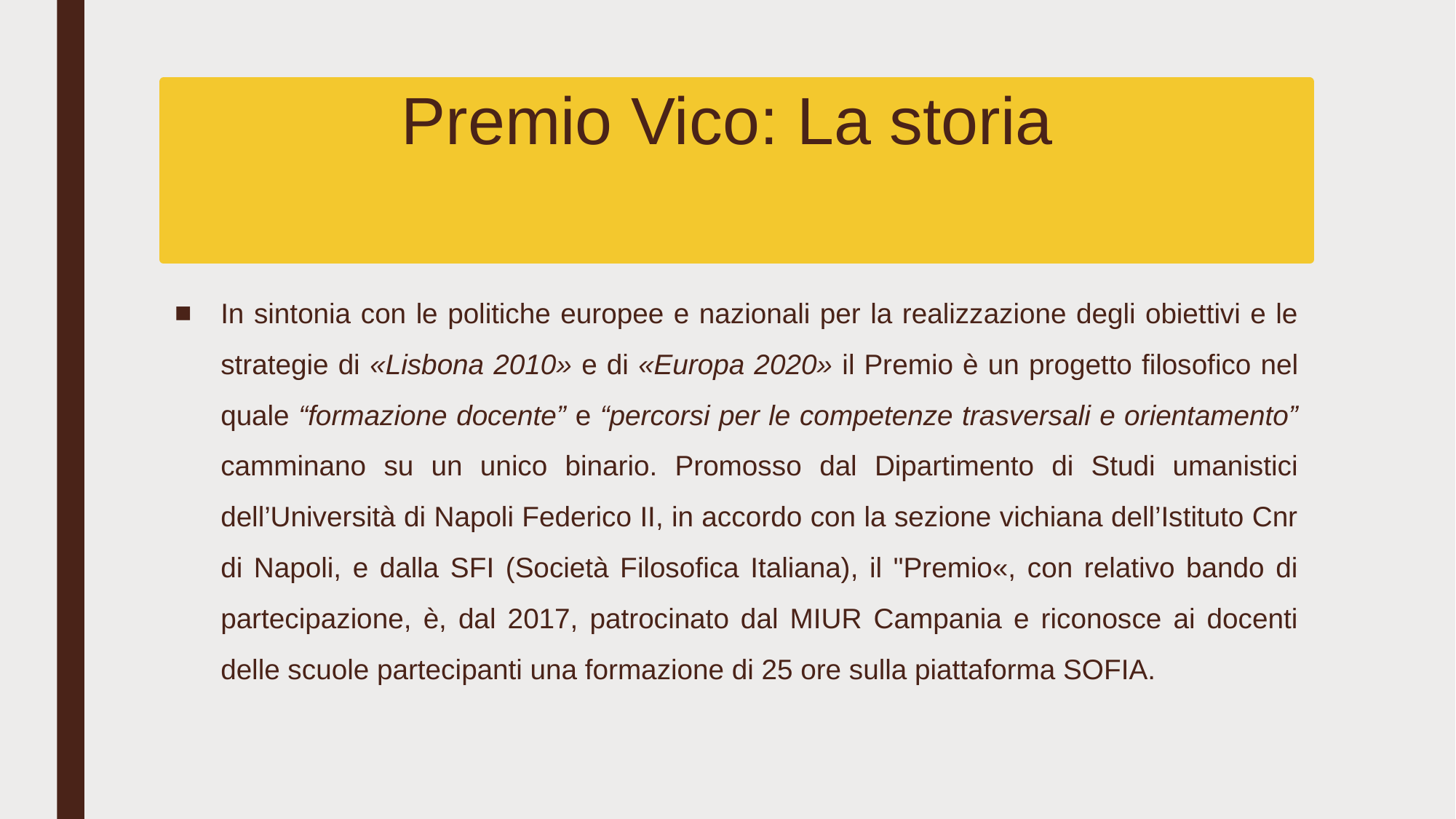

# Premio Vico: La storia
In sintonia con le politiche europee e nazionali per la realizzazione degli obiettivi e le strategie di «Lisbona 2010» e di «Europa 2020» il Premio è un progetto filosofico nel quale “formazione docente” e “percorsi per le competenze trasversali e orientamento” camminano su un unico binario. Promosso dal Dipartimento di Studi umanistici dell’Università di Napoli Federico II, in accordo con la sezione vichiana dell’Istituto Cnr di Napoli, e dalla SFI (Società Filosofica Italiana), il "Premio«, con relativo bando di partecipazione, è, dal 2017, patrocinato dal MIUR Campania e riconosce ai docenti delle scuole partecipanti una formazione di 25 ore sulla piattaforma SOFIA.